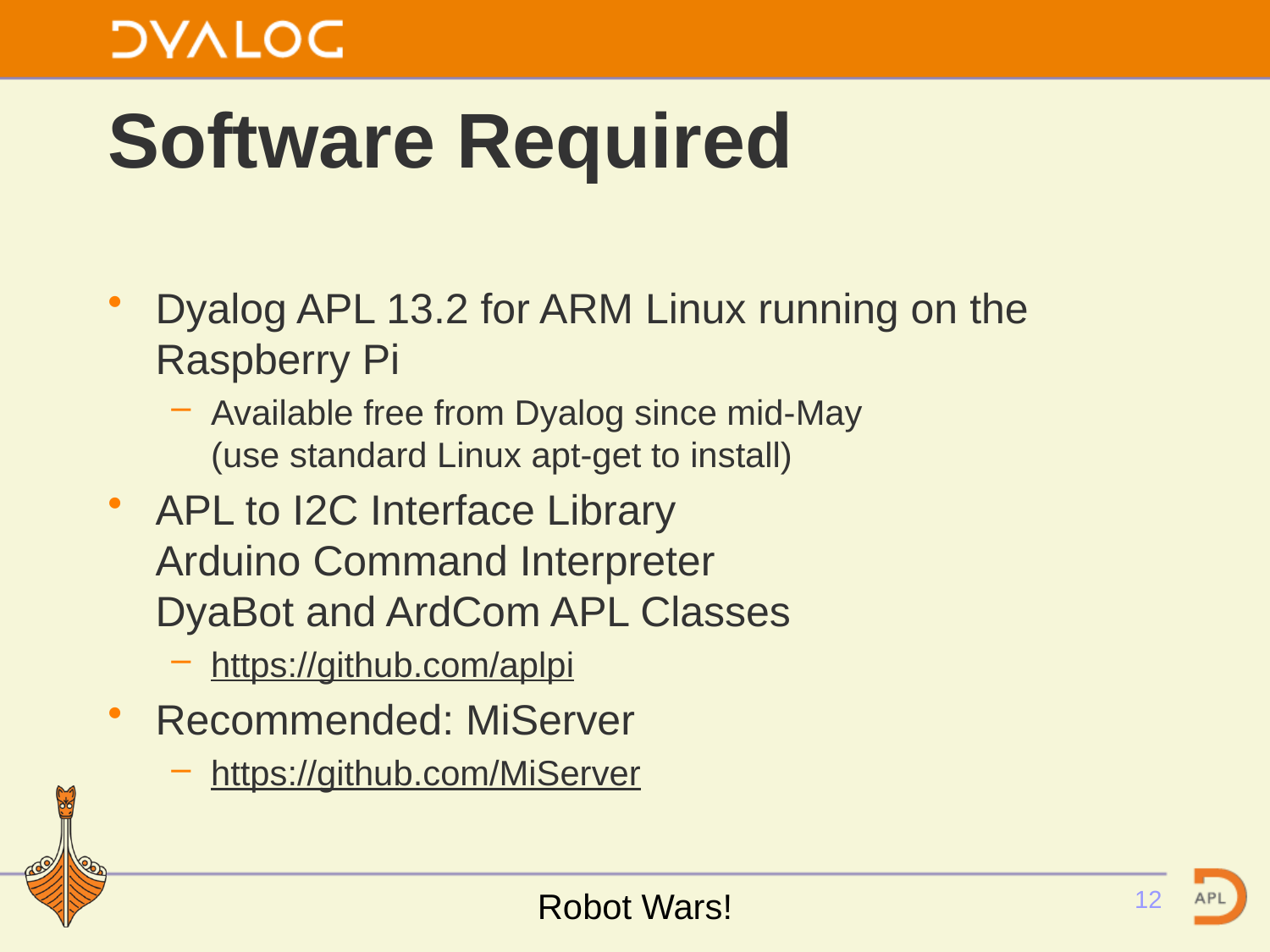

# Software Required
Dyalog APL 13.2 for ARM Linux running on the Raspberry Pi
Available free from Dyalog since mid-May
(use standard Linux apt-get to install)
APL to I2C Interface Library
Arduino Command Interpreter
DyaBot and ArdCom APL Classes
https://github.com/aplpi
Recommended: MiServer
https://github.com/MiServer
Robot Wars!
12